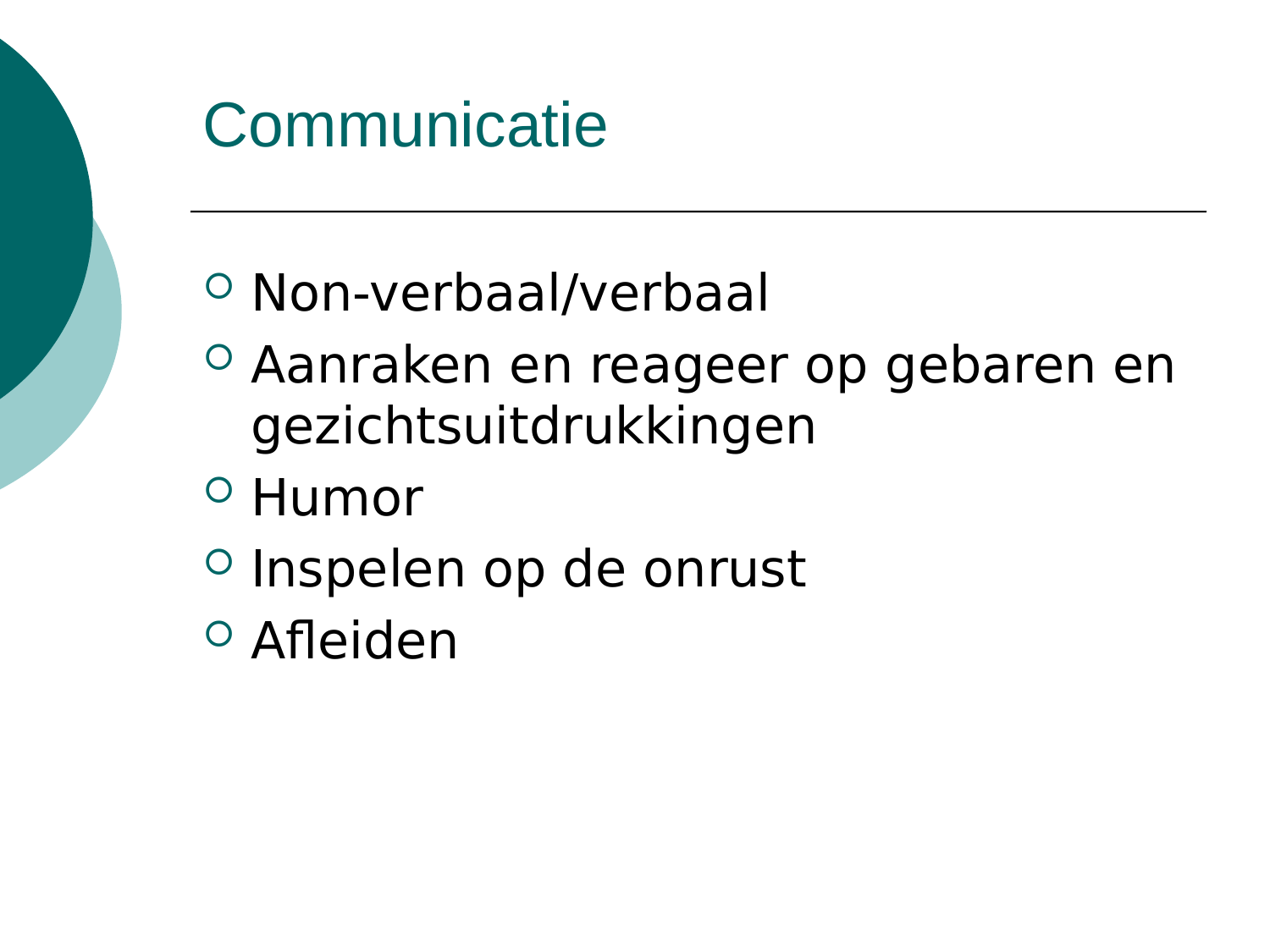

Communicatie
Non-verbaal/verbaal
Aanraken en reageer op gebaren en gezichtsuitdrukkingen
Humor
Inspelen op de onrust
Afleiden